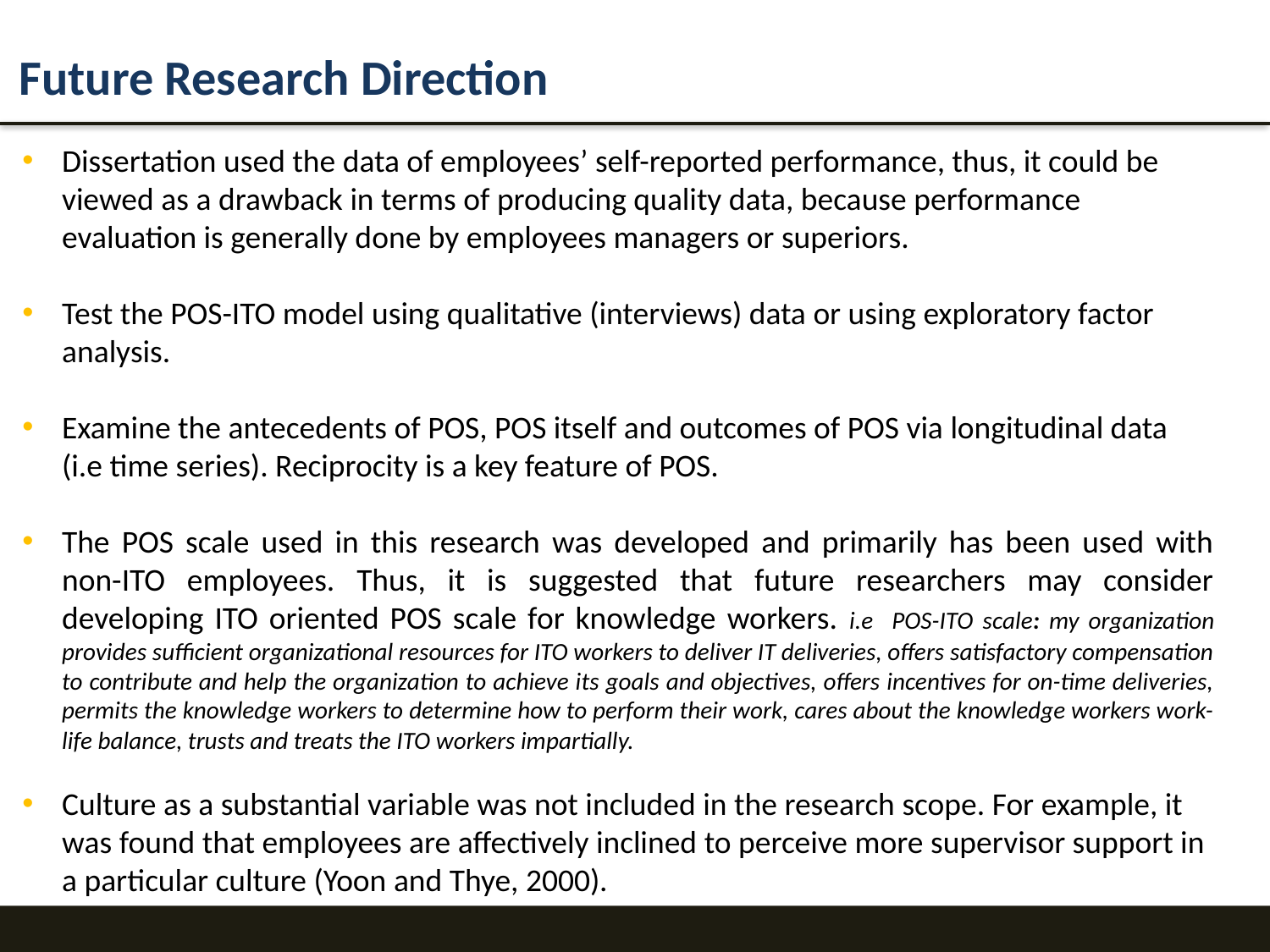

Future Research Direction

Dissertation used the data of employees’ self-reported performance, thus, it could be viewed as a drawback in terms of producing quality data, because performance evaluation is generally done by employees managers or superiors.

Test the POS-ITO model using qualitative (interviews) data or using exploratory factor analysis.

Examine the antecedents of POS, POS itself and outcomes of POS via longitudinal data (i.e time series). Reciprocity is a key feature of POS.

The POS scale used in this research was developed and primarily has been used with non-ITO employees. Thus, it is suggested that future researchers may consider developing ITO oriented POS scale for knowledge workers. i.e  POS-ITO scale: my organization provides sufficient organizational resources for ITO workers to deliver IT deliveries, offers satisfactory compensation to contribute and help the organization to achieve its goals and objectives, offers incentives for on-time deliveries, permits the knowledge workers to determine how to perform their work, cares about the knowledge workers work-life balance, trusts and treats the ITO workers impartially.

Culture as a substantial variable was not included in the research scope. For example, it was found that employees are affectively inclined to perceive more supervisor support in a particular culture (Yoon and Thye, 2000).